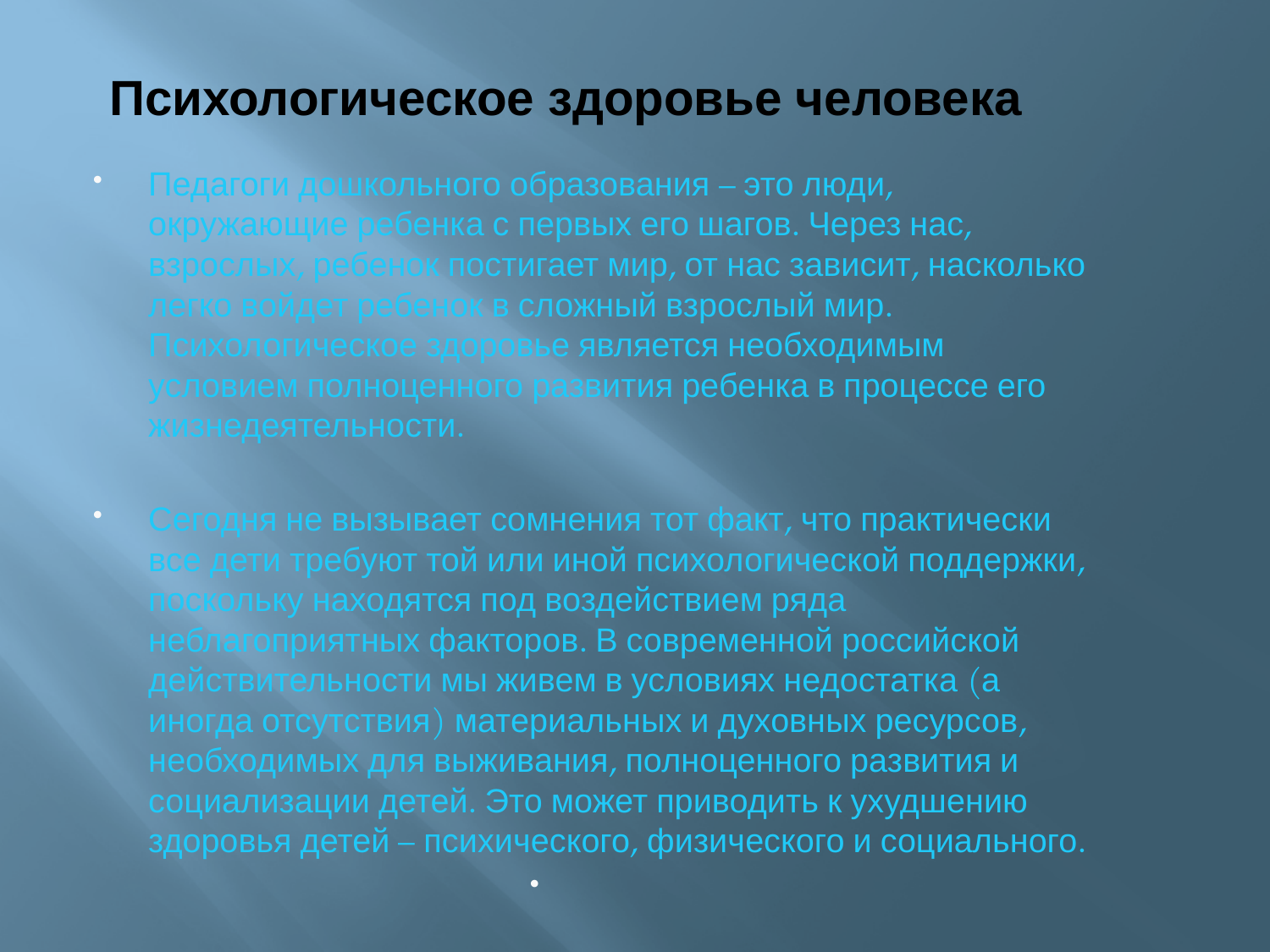

# Психологическое здоровье человека
Педагоги дошкольного образования – это люди, окружающие ребенка с первых его шагов. Через нас, взрослых, ребенок постигает мир, от нас зависит, насколько легко войдет ребенок в сложный взрослый мир. Психологическое здоровье является необходимым условием полноценного развития ребенка в процессе его жизнедеятельности.

Сегодня не вызывает сомнения тот факт, что практически все дети требуют той или иной психологической поддержки, поскольку находятся под воздействием ряда неблагоприятных факторов. В современной российской действительности мы живем в условиях недостатка (а иногда отсутствия) материальных и духовных ресурсов, необходимых для выживания, полноценного развития и социализации детей. Это может приводить к ухудшению здоровья детей – психического, физического и социального.